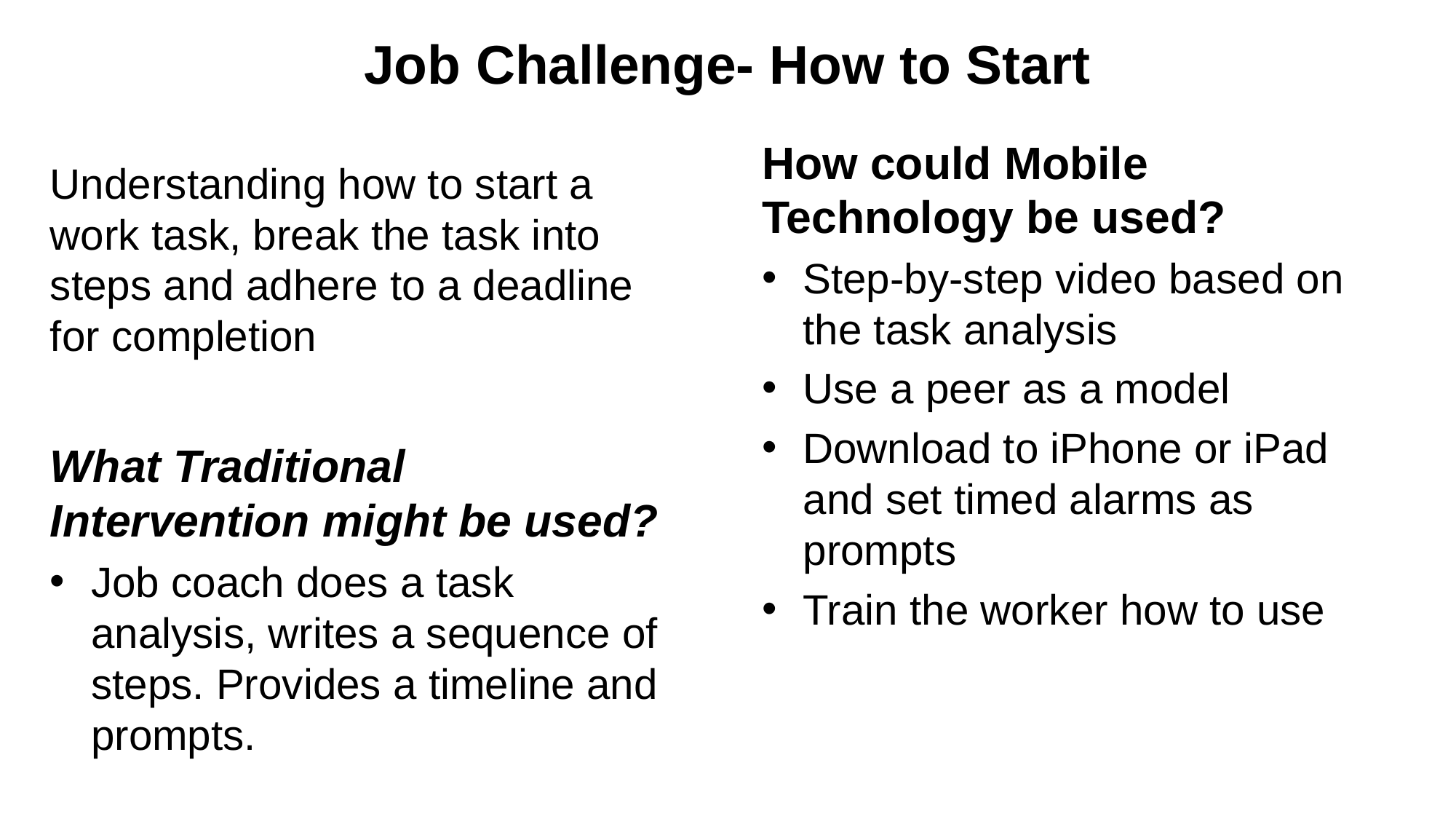

# Job Challenge- How to Start
Understanding how to start a work task, break the task into steps and adhere to a deadline for completion
How could Mobile Technology be used?
Step-by-step video based on the task analysis
Use a peer as a model
Download to iPhone or iPad and set timed alarms as prompts
Train the worker how to use

What Traditional Intervention might be used?
Job coach does a task analysis, writes a sequence of steps. Provides a timeline and prompts.